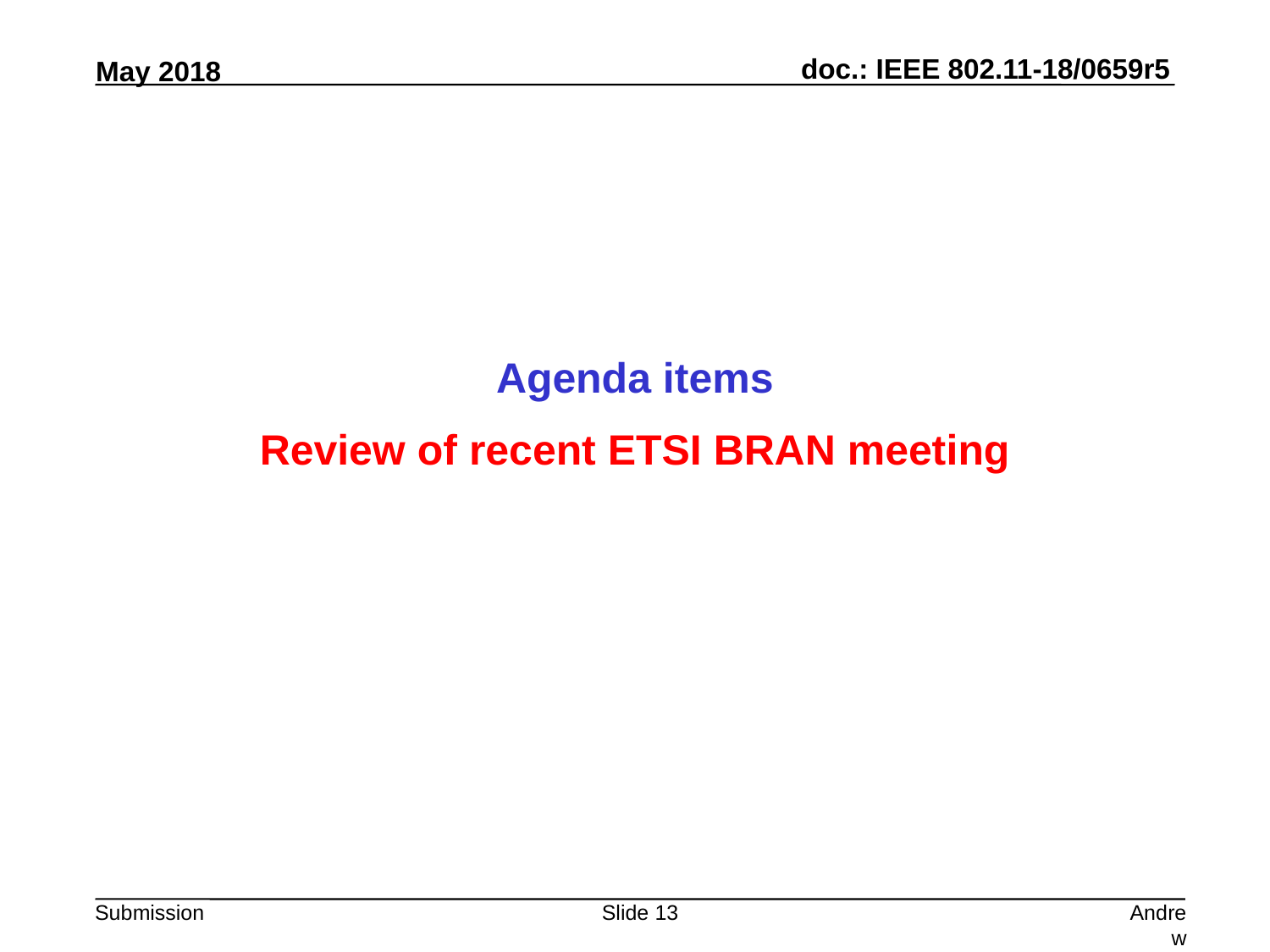

Agenda items
Review of recent ETSI BRAN meeting
Slide 13
Andrew Myles, Cisco